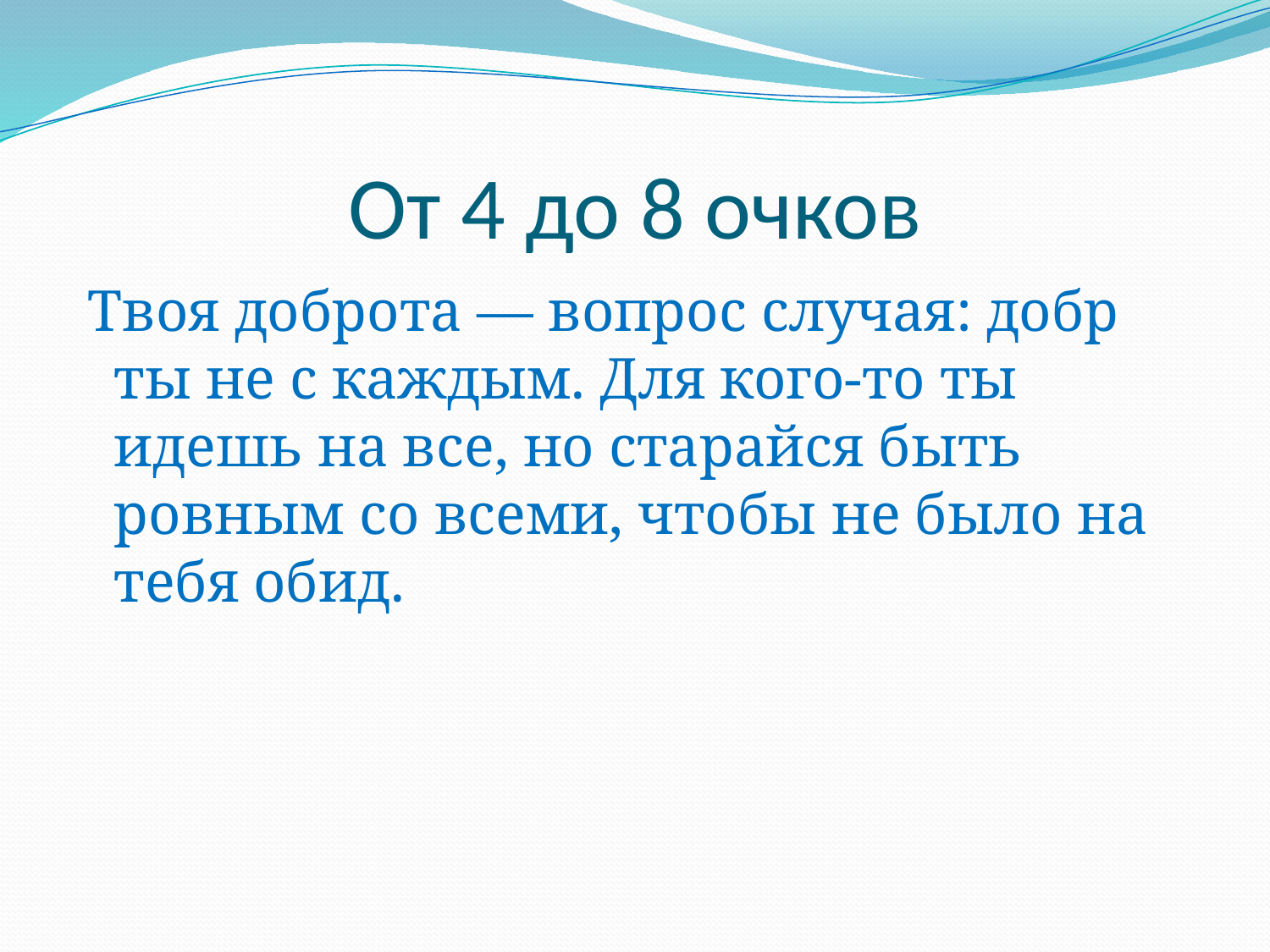

# От 4 до 8 очков
 Твоя доброта — вопрос случая: добр ты не с каждым. Для кого-то ты идешь на все, но старайся быть ровным со всеми, чтобы не было на тебя обид.